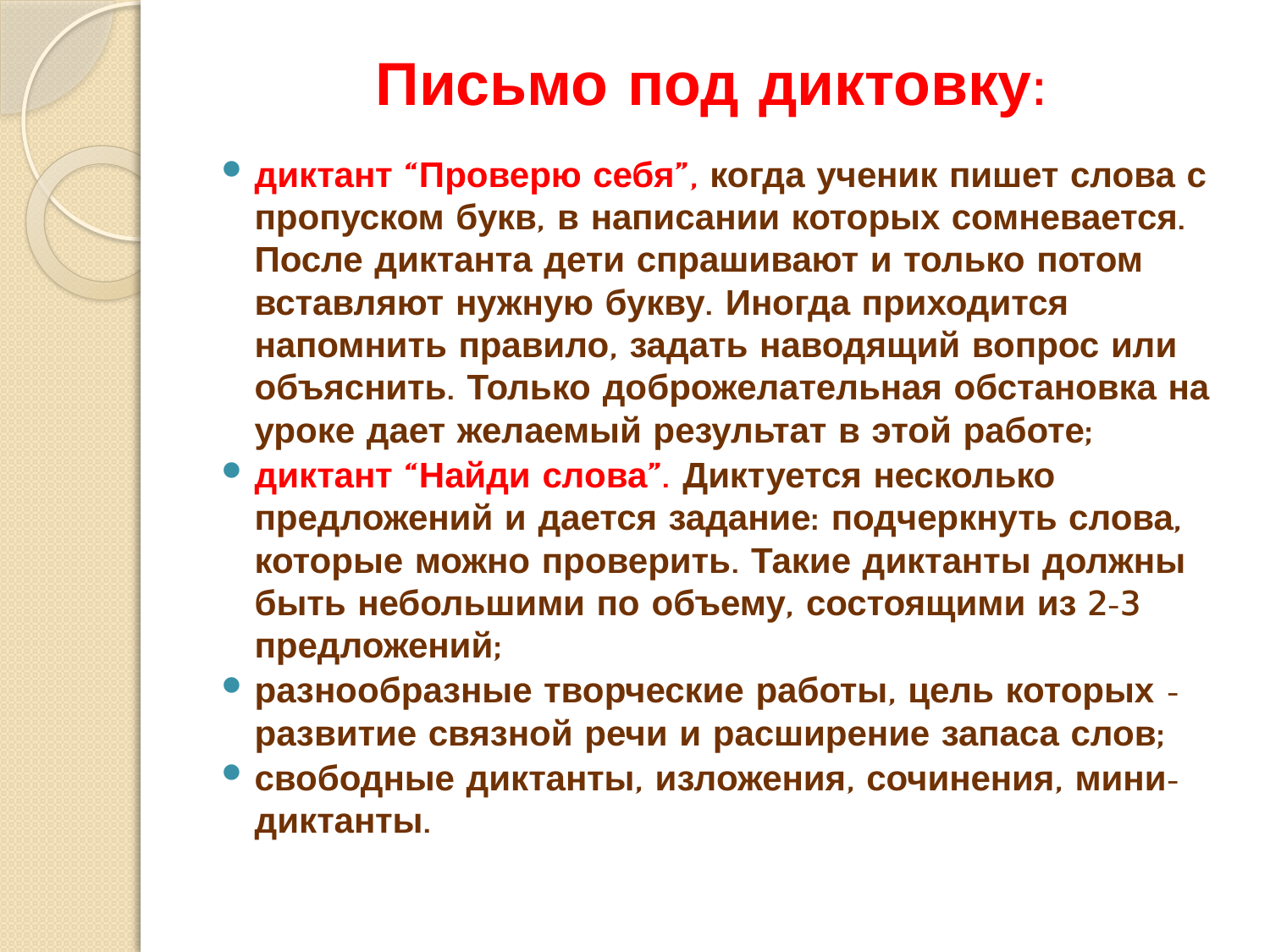

# Письмо под диктовку:

диктант “Проверю себя”, когда ученик пишет слова с пропуском букв, в написании которых сомневается. После диктанта дети спрашивают и только потом вставляют нужную букву. Иногда приходится напомнить правило, задать наводящий вопрос или объяснить. Только доброжелательная обстановка на уроке дает желаемый результат в этой работе;
диктант “Найди слова”. Диктуется несколько предложений и дается задание: подчеркнуть слова, которые можно проверить. Такие диктанты должны быть небольшими по объему, состоящими из 2-3 предложений;
разнообразные творческие работы, цель которых - развитие связной речи и расширение запаса слов;
свободные диктанты, изложения, сочинения, мини-диктанты.